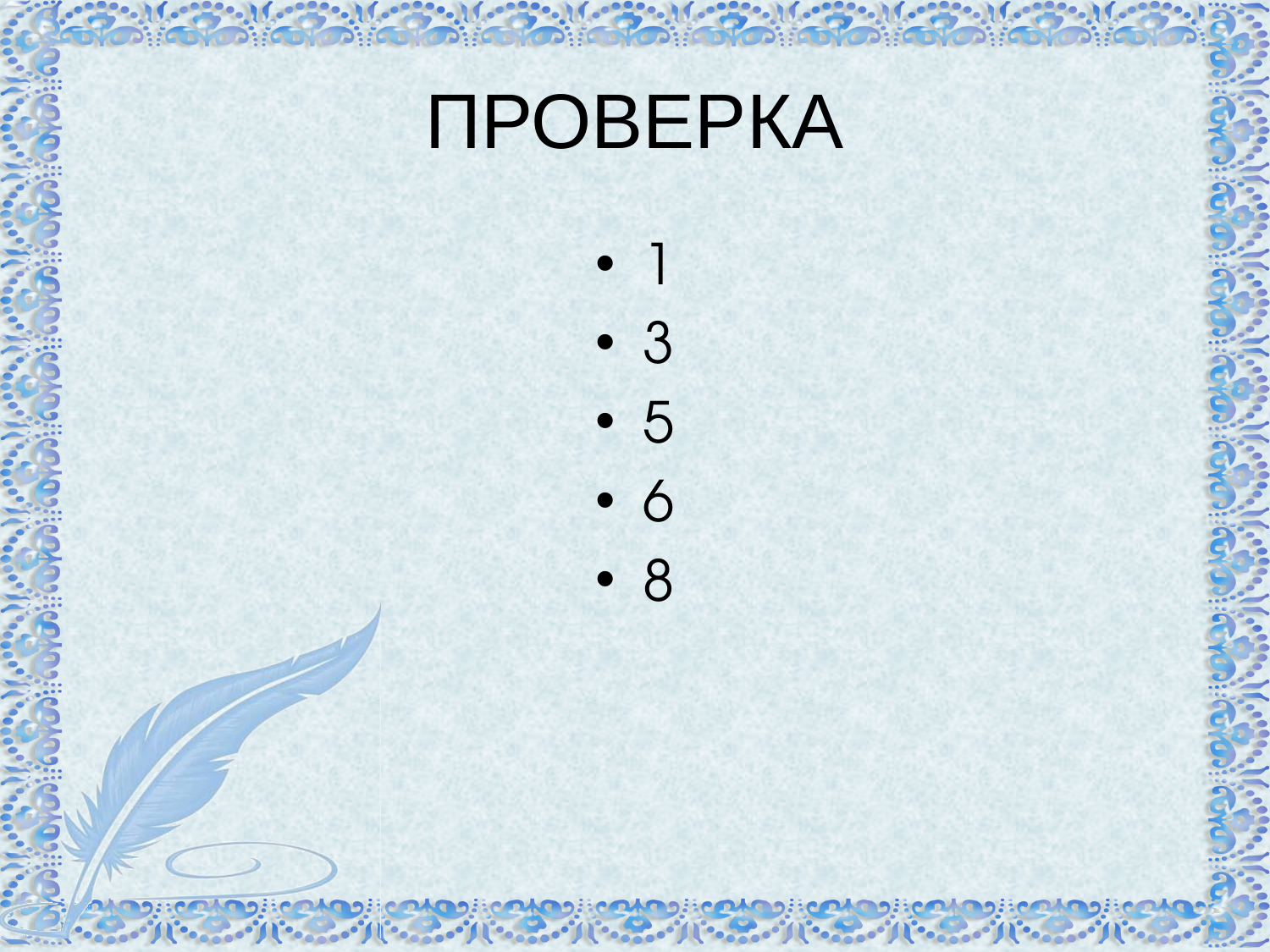

# ПРОВЕРКА
1
3
5
6
8